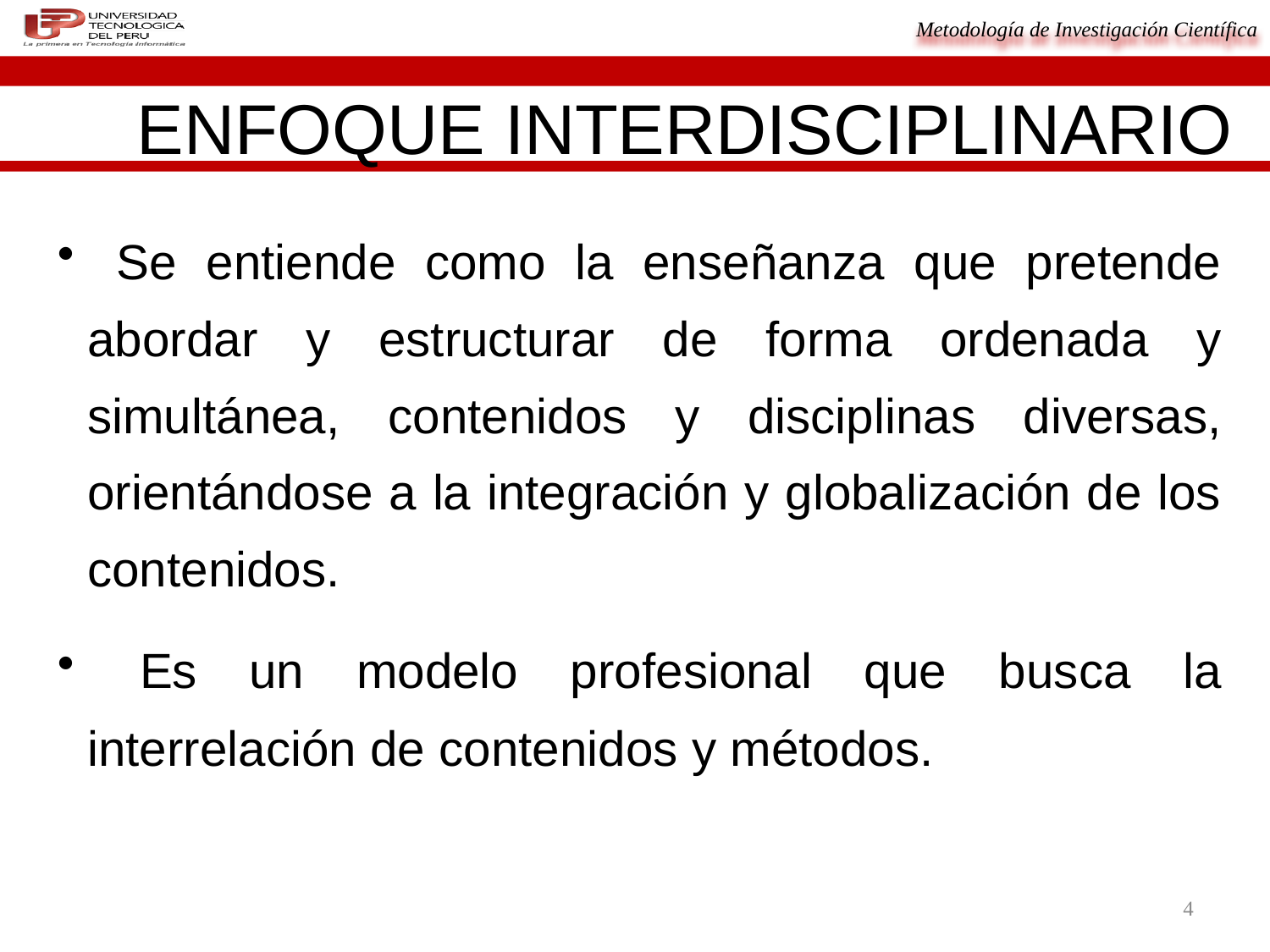

ENFOQUE INTERDISCIPLINARIO
 Se entiende como la enseñanza que pretende abordar y estructurar de forma ordenada y simultánea, contenidos y disciplinas diversas, orientándose a la integración y globalización de los contenidos.
 Es un modelo profesional que busca la interrelación de contenidos y métodos.
4